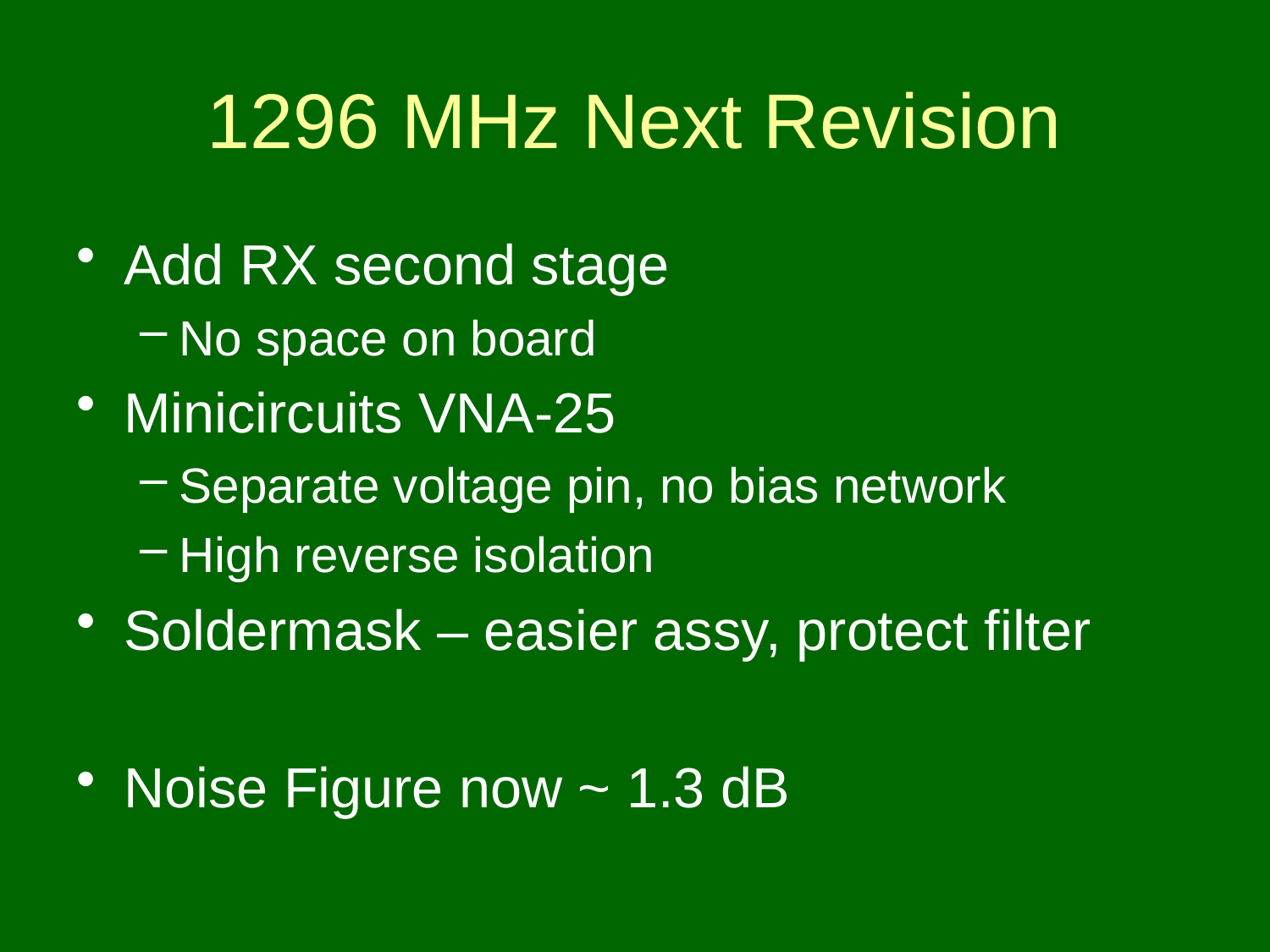

# 1296 MHz Next Revision
Add RX second stage
No space on board
Minicircuits VNA-25
Separate voltage pin, no bias network
High reverse isolation
Soldermask – easier assy, protect filter

Noise Figure now ~ 1.3 dB